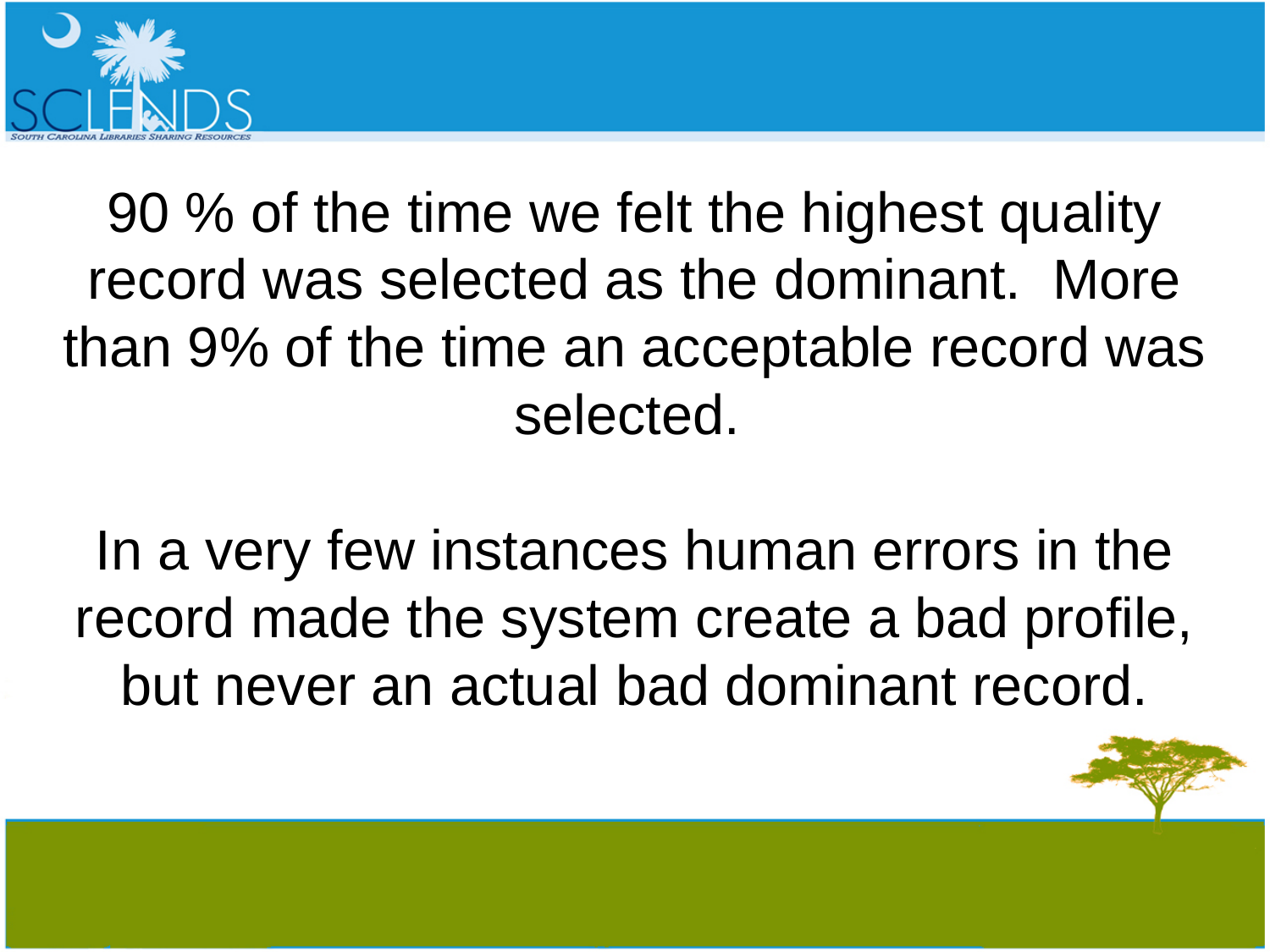

#
90 % of the time we felt the highest quality record was selected as the dominant.  More than 9% of the time an acceptable record was selected.

In a very few instances human errors in the record made the system create a bad profile, but never an actual bad dominant record.